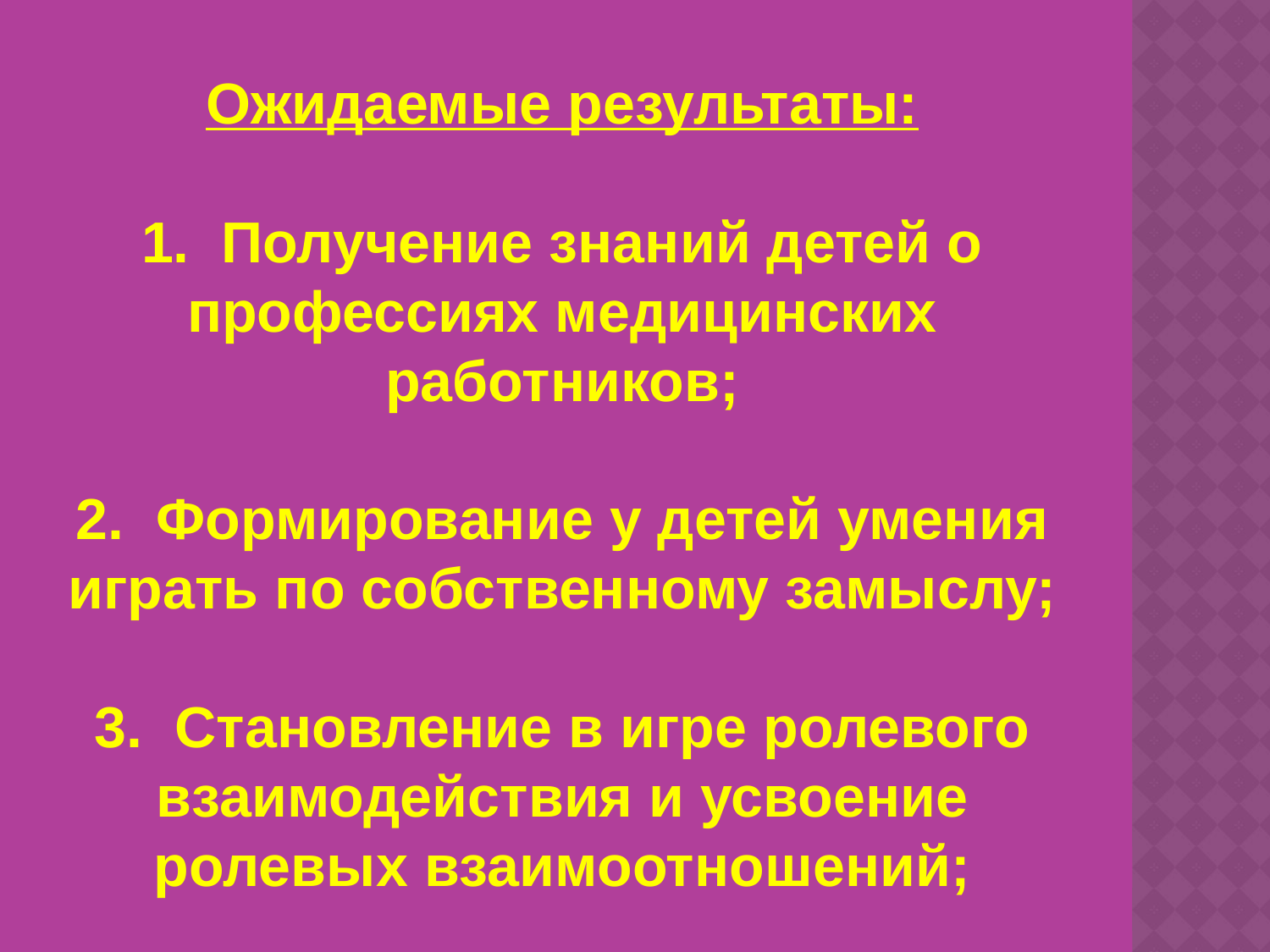

# Ожидаемые результаты: 1.  Получение знаний детей о профессиях медицинских работников; 2.  Формирование у детей умения играть по собственному замыслу; 3.  Становление в игре ролевого взаимодействия и усвоение ролевых взаимоотношений;